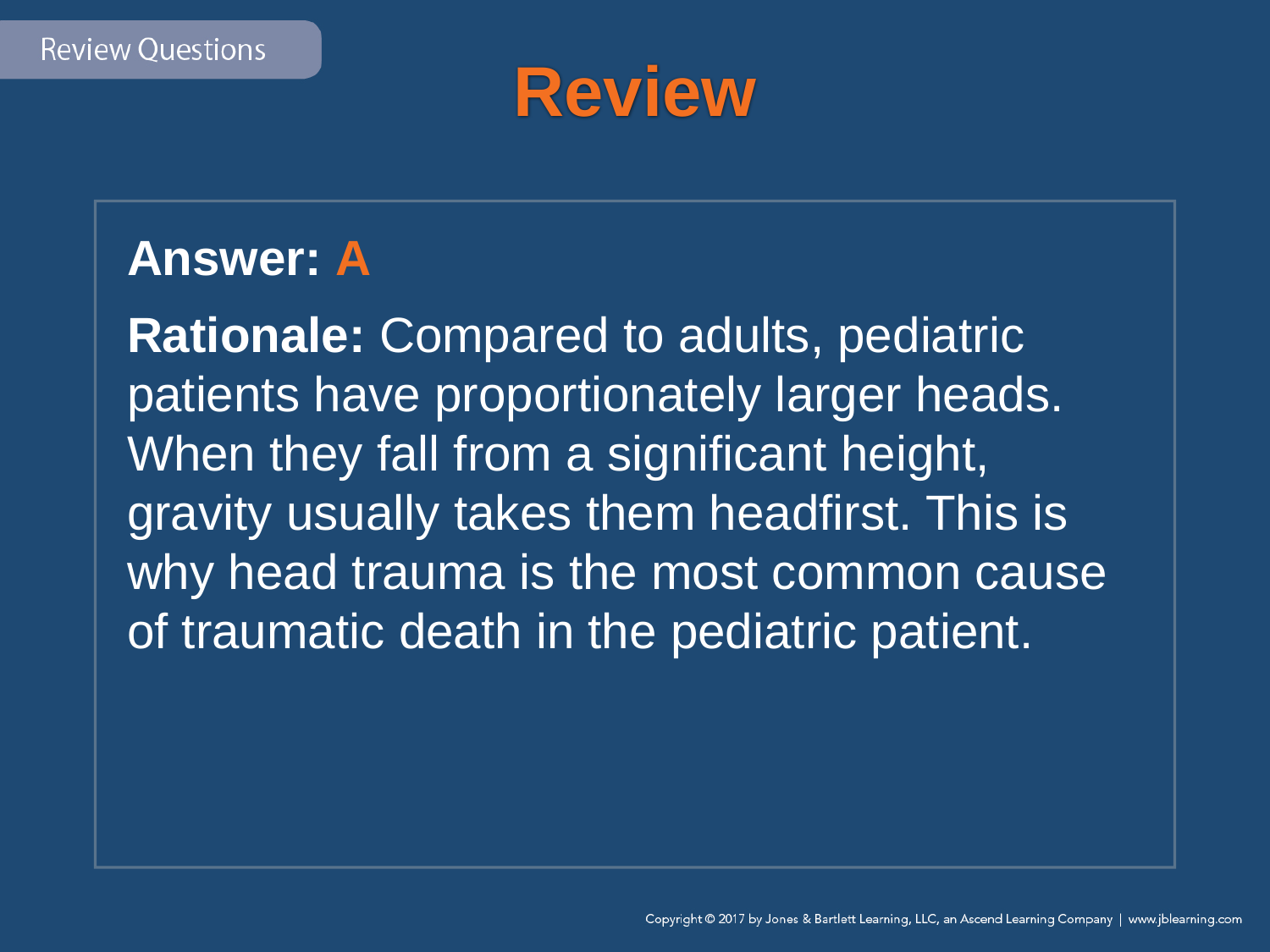

# Review
Answer: A
Rationale: Compared to adults, pediatric patients have proportionately larger heads. When they fall from a significant height, gravity usually takes them headfirst. This is why head trauma is the most common cause of traumatic death in the pediatric patient.